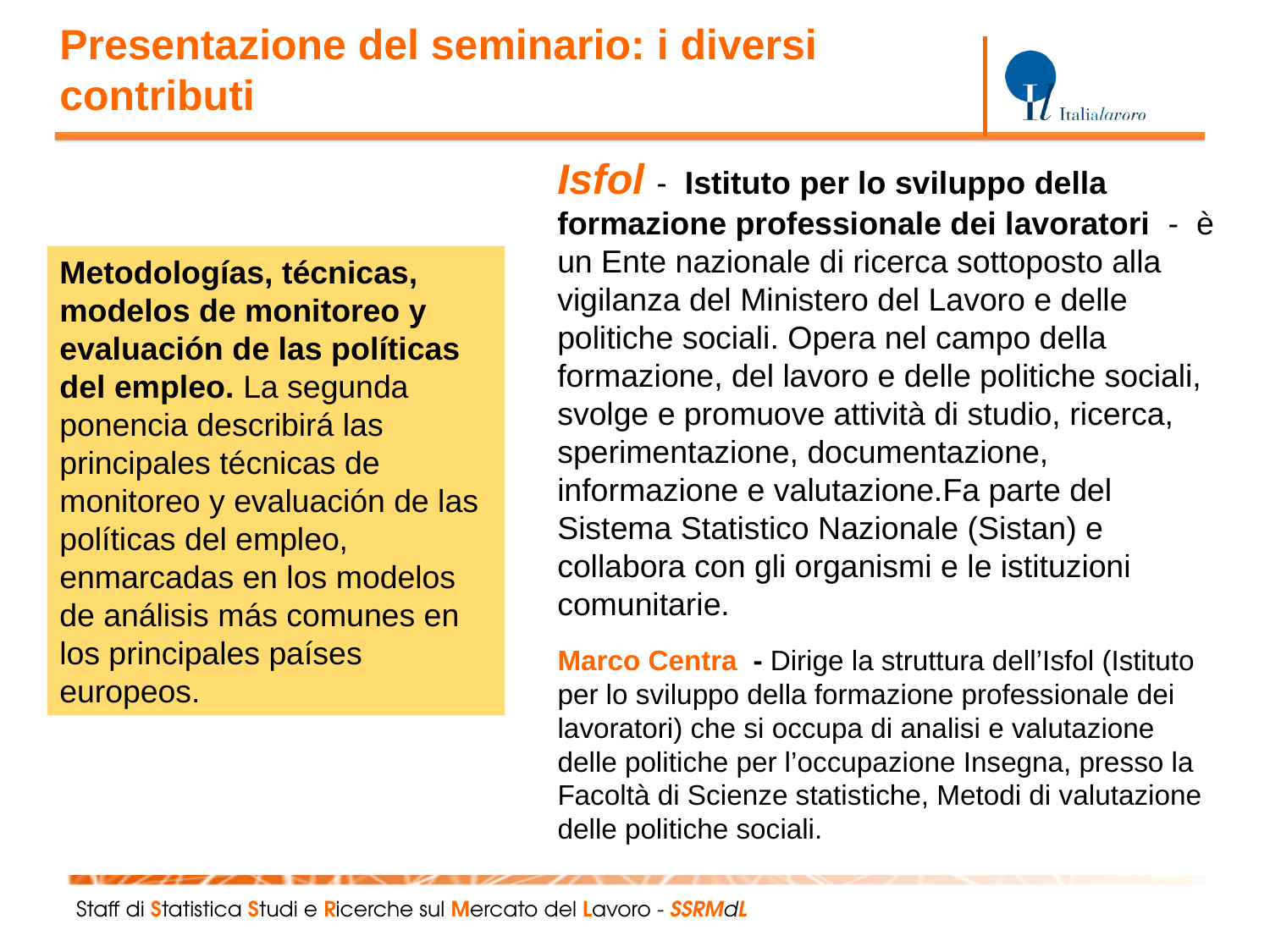

Presentazione del seminario: i diversi contributi

Isfol -  Istituto per lo sviluppo della formazione professionale dei lavoratori  -  è un Ente nazionale di ricerca sottoposto alla vigilanza del Ministero del Lavoro e delle politiche sociali. Opera nel campo della formazione, del lavoro e delle politiche sociali, svolge e promuove attività di studio, ricerca, sperimentazione, documentazione, informazione e valutazione.Fa parte del Sistema Statistico Nazionale (Sistan) e collabora con gli organismi e le istituzioni comunitarie.
Metodologías, técnicas, modelos de monitoreo y evaluación de las políticas del empleo. La segunda ponencia describirá las principales técnicas de monitoreo y evaluación de las políticas del empleo, enmarcadas en los modelos de análisis más comunes en  los principales países europeos.
Marco Centra  - Dirige la struttura dell’Isfol (Istituto per lo sviluppo della formazione professionale dei lavoratori) che si occupa di analisi e valutazione delle politiche per l’occupazione Insegna, presso la Facoltà di Scienze statistiche, Metodi di valutazione delle politiche sociali.
Staff di Statistica Studi e Ricerche sul Mercato del Lavoro - SSRMdL